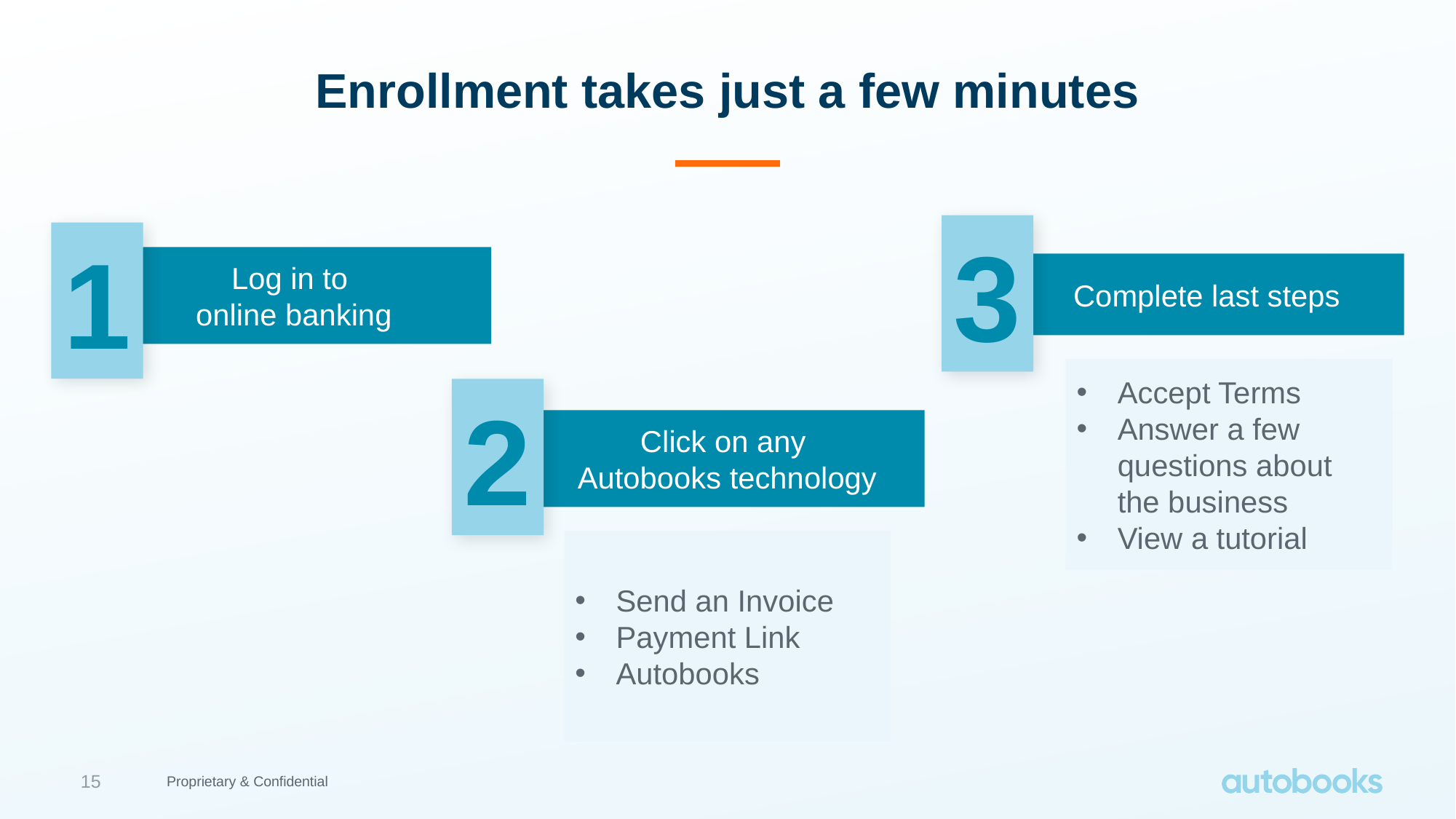

Enrollment takes just a few minutes
3
1
Log in to
online banking
Complete last steps
Accept Terms
Answer a few questions about the business
View a tutorial
2
Click on any
Autobooks technology
Send an Invoice
Payment Link
Autobooks
Proprietary & Confidential
15